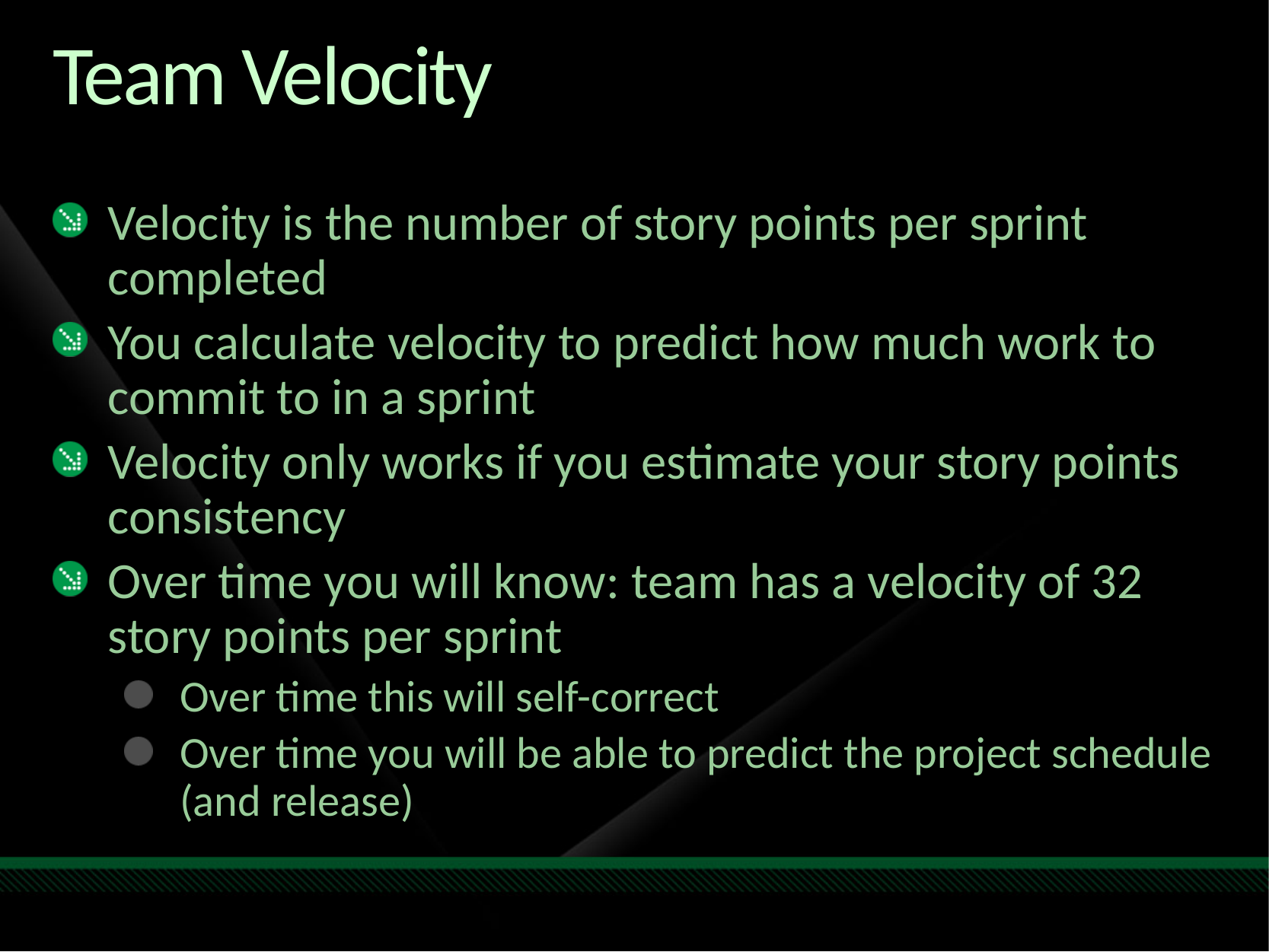

# Team Velocity
Velocity is the number of story points per sprint completed
You calculate velocity to predict how much work to commit to in a sprint
Velocity only works if you estimate your story points consistency
Over time you will know: team has a velocity of 32 story points per sprint
Over time this will self-correct
Over time you will be able to predict the project schedule (and release)